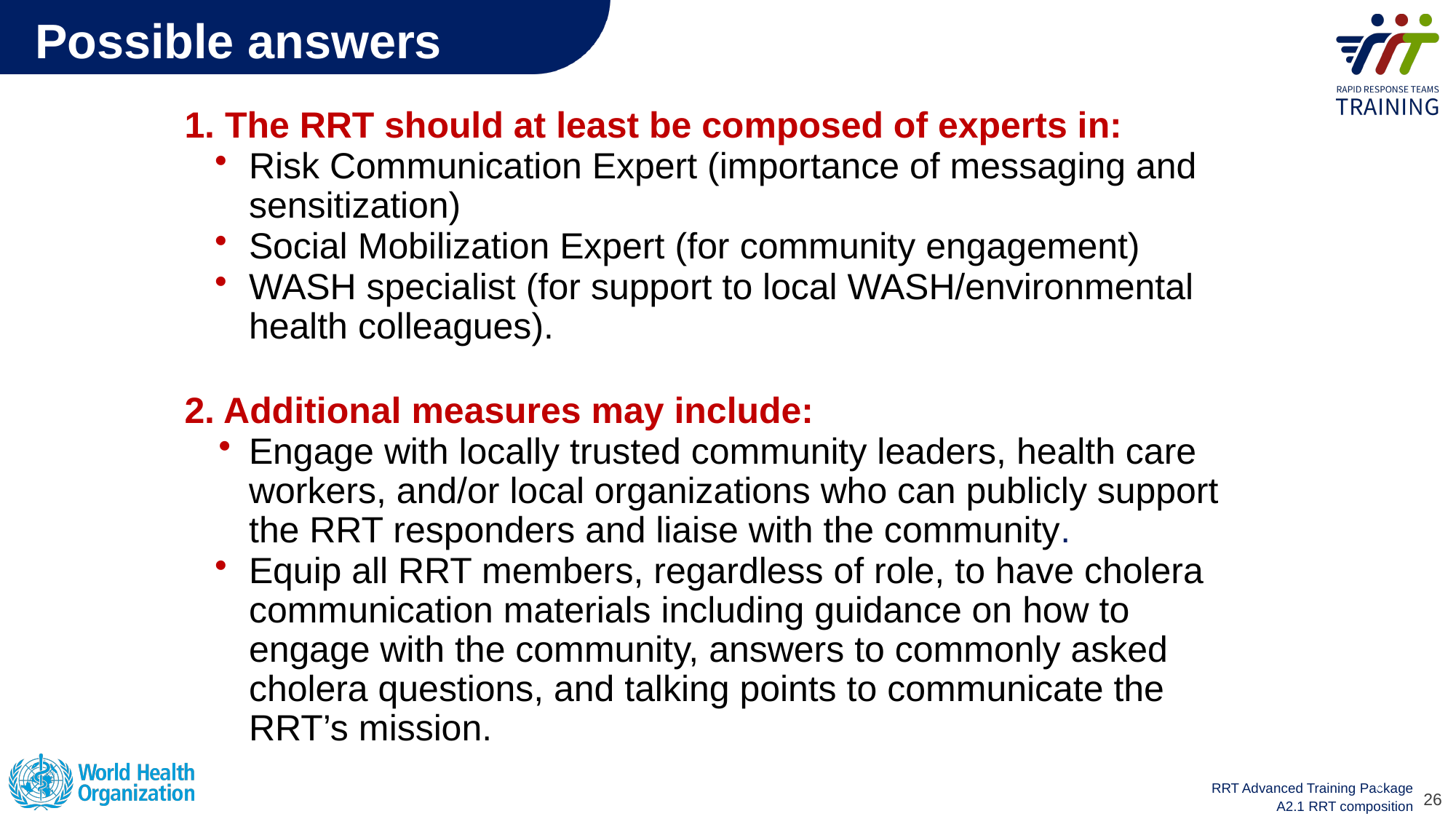

# Possible answers
1. The RRT should at least be composed of experts in:
Risk Communication Expert (importance of messaging and sensitization)
Social Mobilization Expert (for community engagement)
WASH specialist (for support to local WASH/environmental health colleagues).

2. Additional measures may include:
Engage with locally trusted community leaders, health care workers, and/or local organizations who can publicly support the RRT responders and liaise with the community.
Equip all RRT members, regardless of role, to have cholera communication materials including guidance on how to engage with the community, answers to commonly asked cholera questions, and talking points to communicate the RRT’s mission.

26